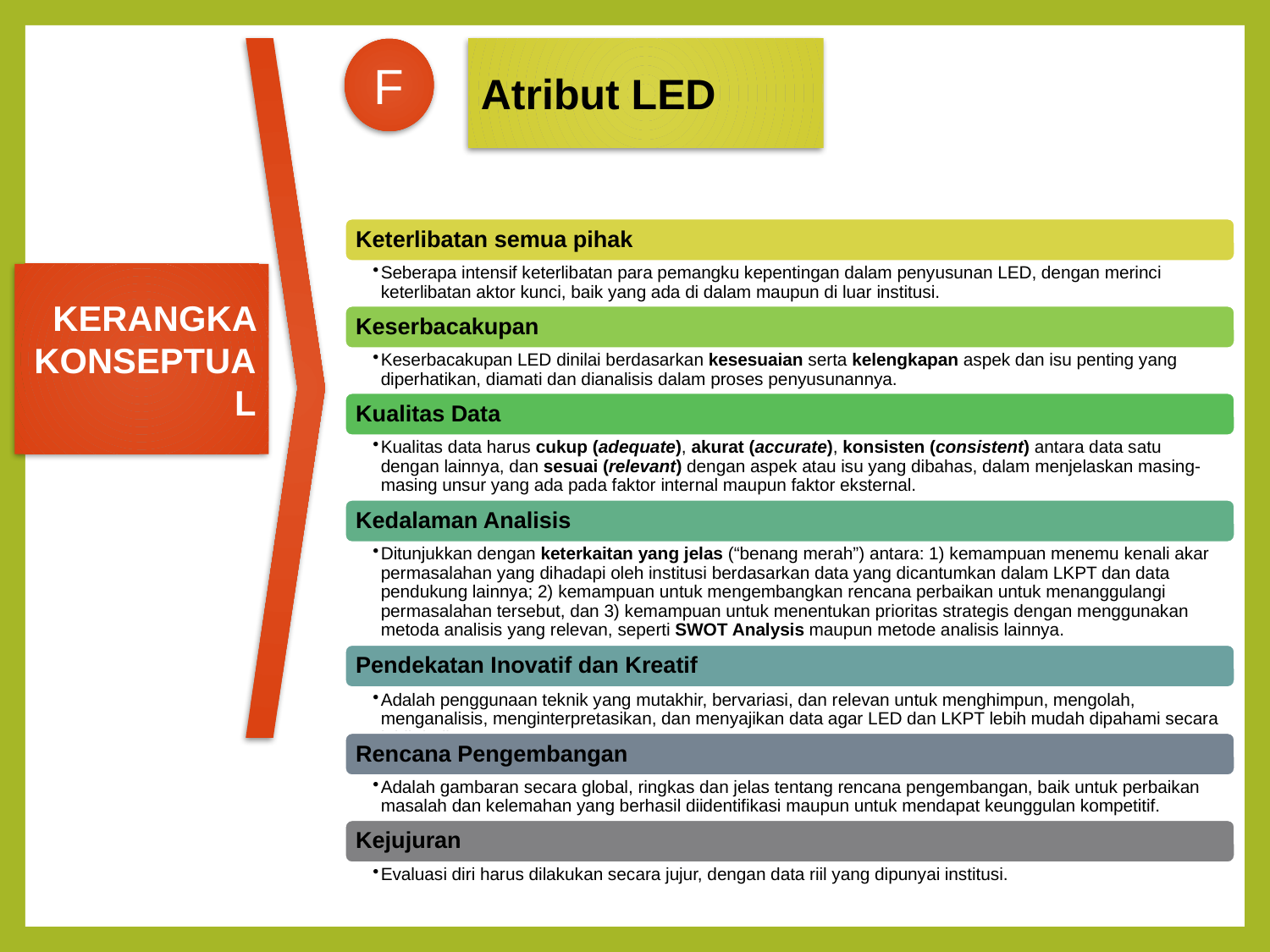

Atribut LED
F
Keterlibatan semua pihak
Seberapa intensif keterlibatan para pemangku kepentingan dalam penyusunan LED, dengan merinci keterlibatan aktor kunci, baik yang ada di dalam maupun di luar institusi.
Keserbacakupan
Keserbacakupan LED dinilai berdasarkan kesesuaian serta kelengkapan aspek dan isu penting yang diperhatikan, diamati dan dianalisis dalam proses penyusunannya.
Kualitas Data
Kualitas data harus cukup (adequate), akurat (accurate), konsisten (consistent) antara data satu dengan lainnya, dan sesuai (relevant) dengan aspek atau isu yang dibahas, dalam menjelaskan masing-masing unsur yang ada pada faktor internal maupun faktor eksternal.
Kedalaman Analisis
Ditunjukkan dengan keterkaitan yang jelas (“benang merah”) antara: 1) kemampuan menemu kenali akar permasalahan yang dihadapi oleh institusi berdasarkan data yang dicantumkan dalam LKPT dan data pendukung lainnya; 2) kemampuan untuk mengembangkan rencana perbaikan untuk menanggulangi permasalahan tersebut, dan 3) kemampuan untuk menentukan prioritas strategis dengan menggunakan metoda analisis yang relevan, seperti SWOT Analysis maupun metode analisis lainnya.
Pendekatan Inovatif dan Kreatif
Adalah penggunaan teknik yang mutakhir, bervariasi, dan relevan untuk menghimpun, mengolah, menganalisis, menginterpretasikan, dan menyajikan data agar LED dan LKPT lebih mudah dipahami secara lebih baik.
Rencana Pengembangan
Adalah gambaran secara global, ringkas dan jelas tentang rencana pengembangan, baik untuk perbaikan masalah dan kelemahan yang berhasil diidentifikasi maupun untuk mendapat keunggulan kompetitif.
Kejujuran
Evaluasi diri harus dilakukan secara jujur, dengan data riil yang dipunyai institusi.
KERANGKA KONSEPTUAL